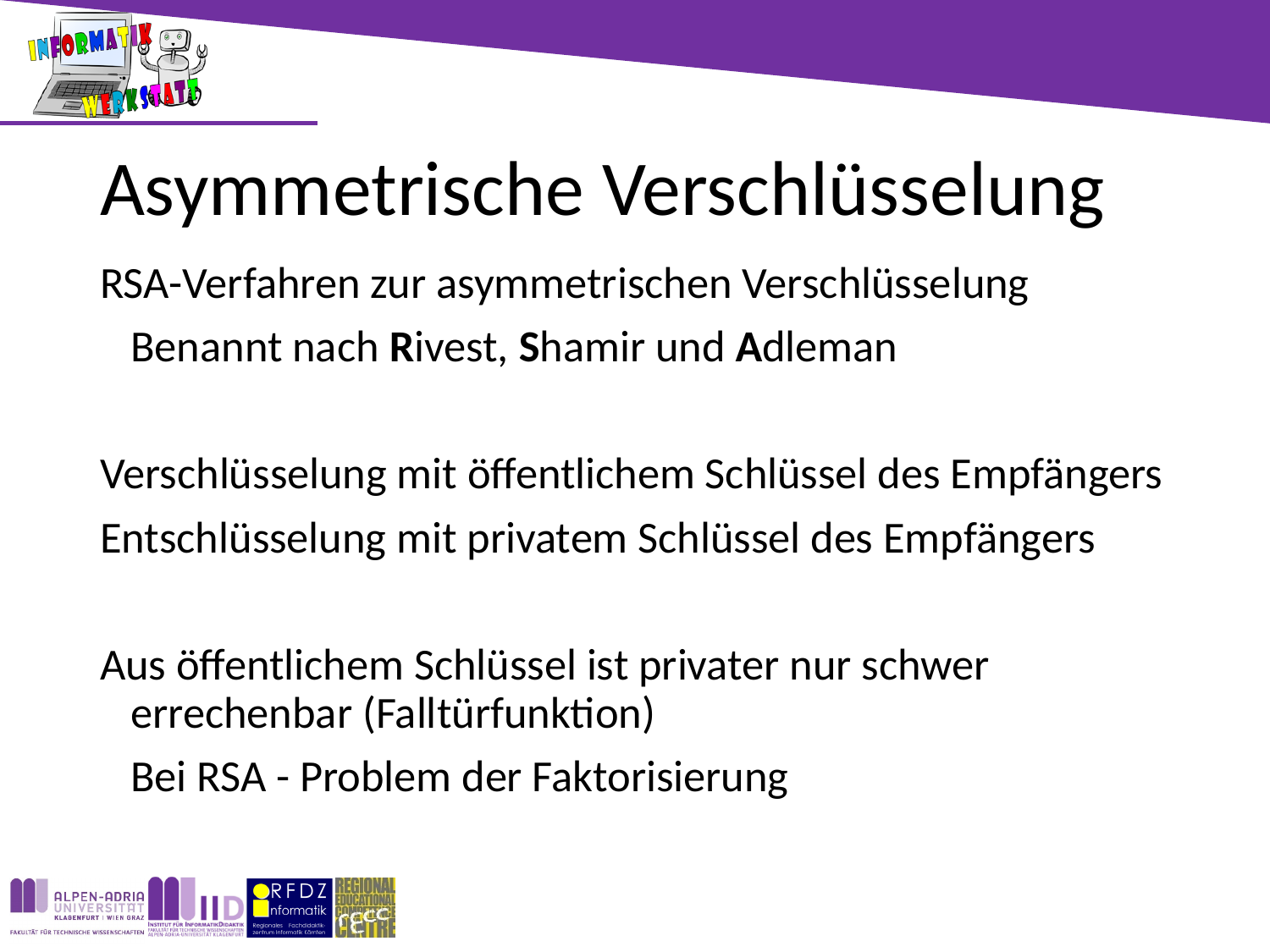

# Asymmetrische Verschlüsselung
RSA-Verfahren zur asymmetrischen Verschlüsselung
	Benannt nach Rivest, Shamir und Adleman

Verschlüsselung mit öffentlichem Schlüssel des Empfängers
Entschlüsselung mit privatem Schlüssel des Empfängers

Aus öffentlichem Schlüssel ist privater nur schwer errechenbar (Falltürfunktion)
	Bei RSA - Problem der Faktorisierung